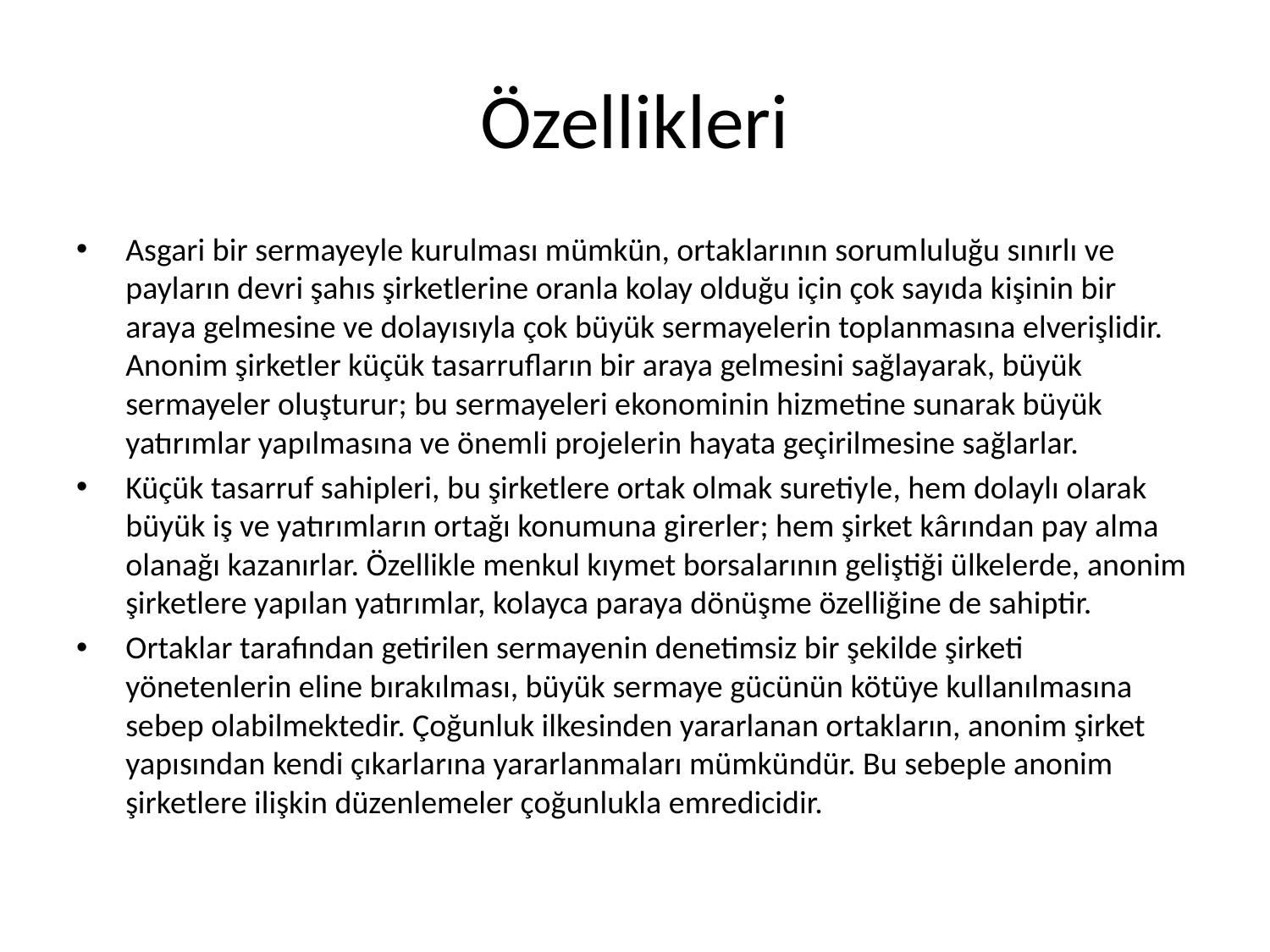

# Özellikleri
Asgari bir sermayeyle kurulması mümkün, ortaklarının sorum­luluğu sınırlı ve payların devri şahıs şirketlerine oranla kolay olduğu için çok sayıda kişinin bir araya gelmesine ve dolayısıyla çok büyük sermayelerin toplanmasına elverişlidir. Anonim şirketler küçük tasarrufların bir araya gelmesini sağlayarak, büyük sermayeler oluş­turur; bu sermayeleri ekonominin hizmetine sunarak büyük yatırım­lar yapılmasına ve önemli projelerin hayata geçirilmesine sağlarlar.
Küçük tasarruf sahipleri, bu şirketlere ortak olmak suretiy­le, hem dolaylı olarak büyük iş ve yatırımların ortağı konumuna gi­rerler; hem şirket kârından pay alma olanağı kazanırlar. Özellikle menkul kıymet borsalarının geliştiği ülkelerde, anonim şirketlere yapılan yatırımlar, kolayca paraya dönüşme özelliğine de sahiptir.
Ortaklar tarafından getirilen sermayenin denetimsiz bir şekilde şirketi yönetenlerin eline bırakılması, büyük sermaye gücünün kötüye kullanılmasına sebep olabilmektedir. Çoğunluk ilkesinden yararlanan ortakların, anonim şirket yapısından kendi çıkarlarına yararlanmaları mümkündür. Bu sebeple anonim şirketlere ilişkin düzenlemeler çoğunlukla emredicidir.